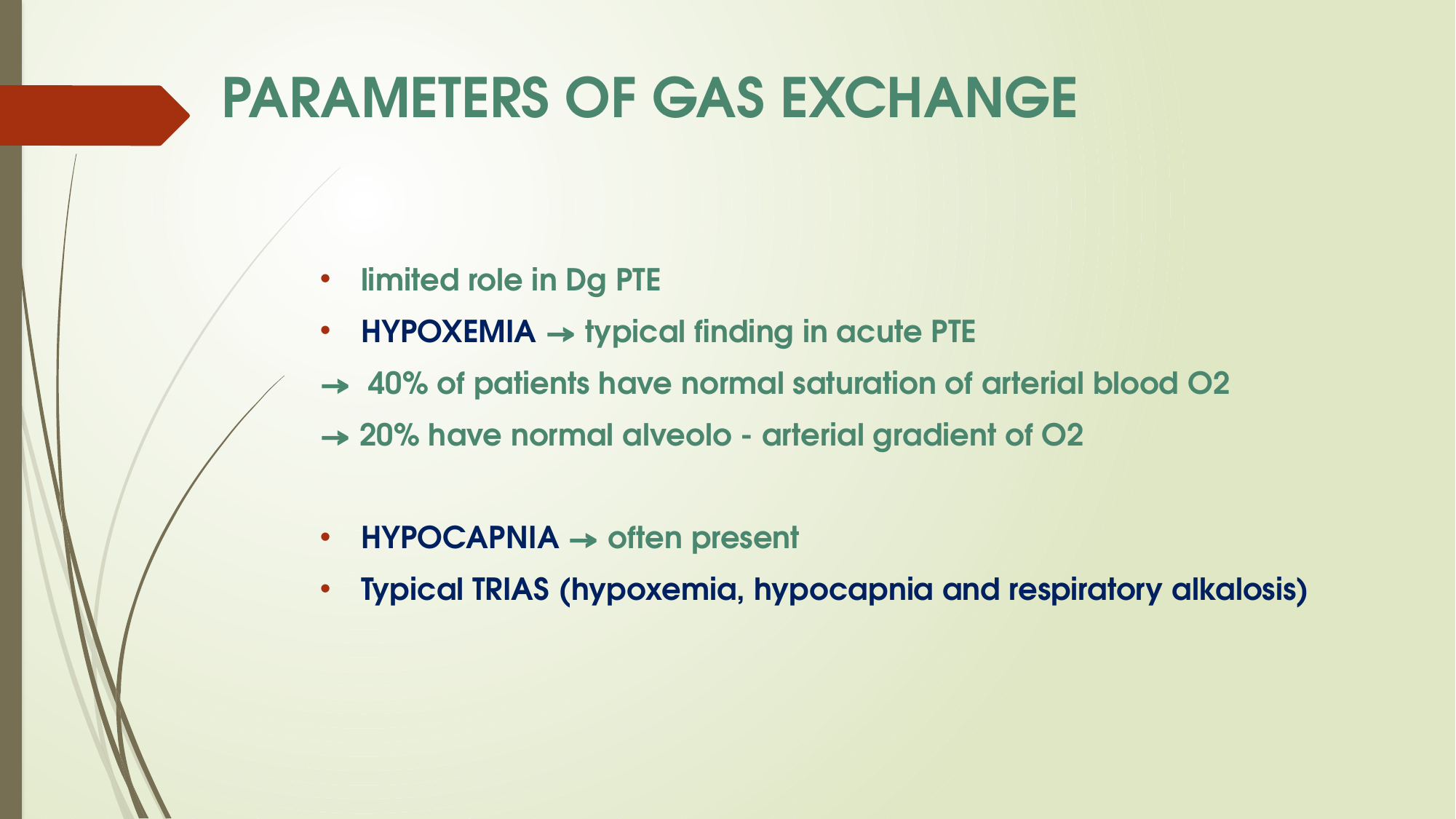

# PARAMETERS OF GAS EXCHANGE
limited role in Dg PTE
HYPOXEMIA → typical finding in acute PTE
→  40% of patients have normal saturation of arterial blood O2
→ 20% have normal alveolo - arterial gradient of O2

HYPOCAPNIA → often present
Typical TRIAS (hypoxemia, hypocapnia and respiratory alkalosis)